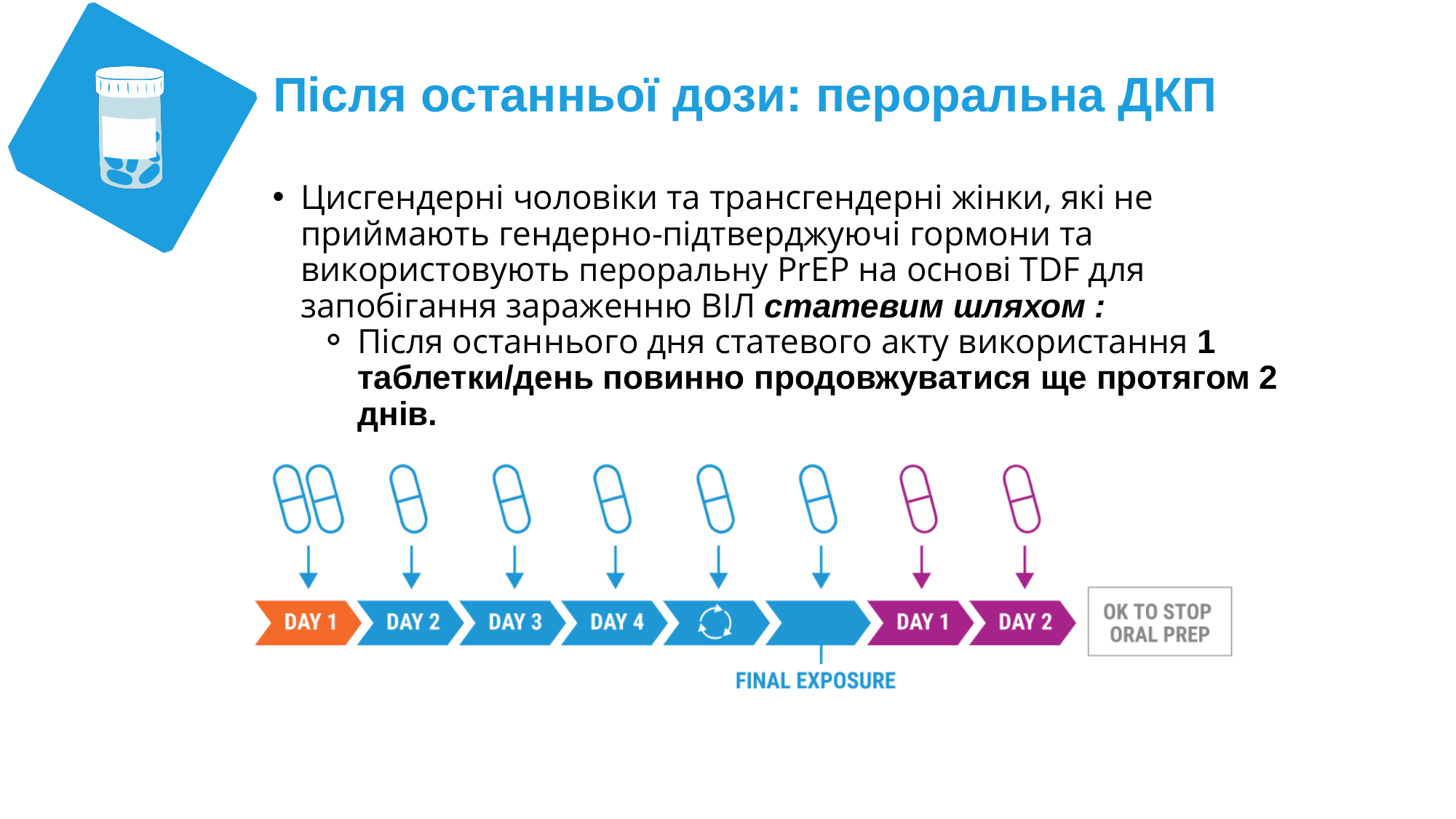

Після останньої дози: пероральна ДКП
Цисгендерні чоловіки та трансгендерні жінки, які не приймають гендерно-підтверджуючі гормони та використовують пероральну PrEP на основі TDF для запобігання зараженню ВІЛ статевим шляхом :
Після останнього дня статевого акту використання 1 таблетки/день повинно продовжуватися ще протягом 2 днів.